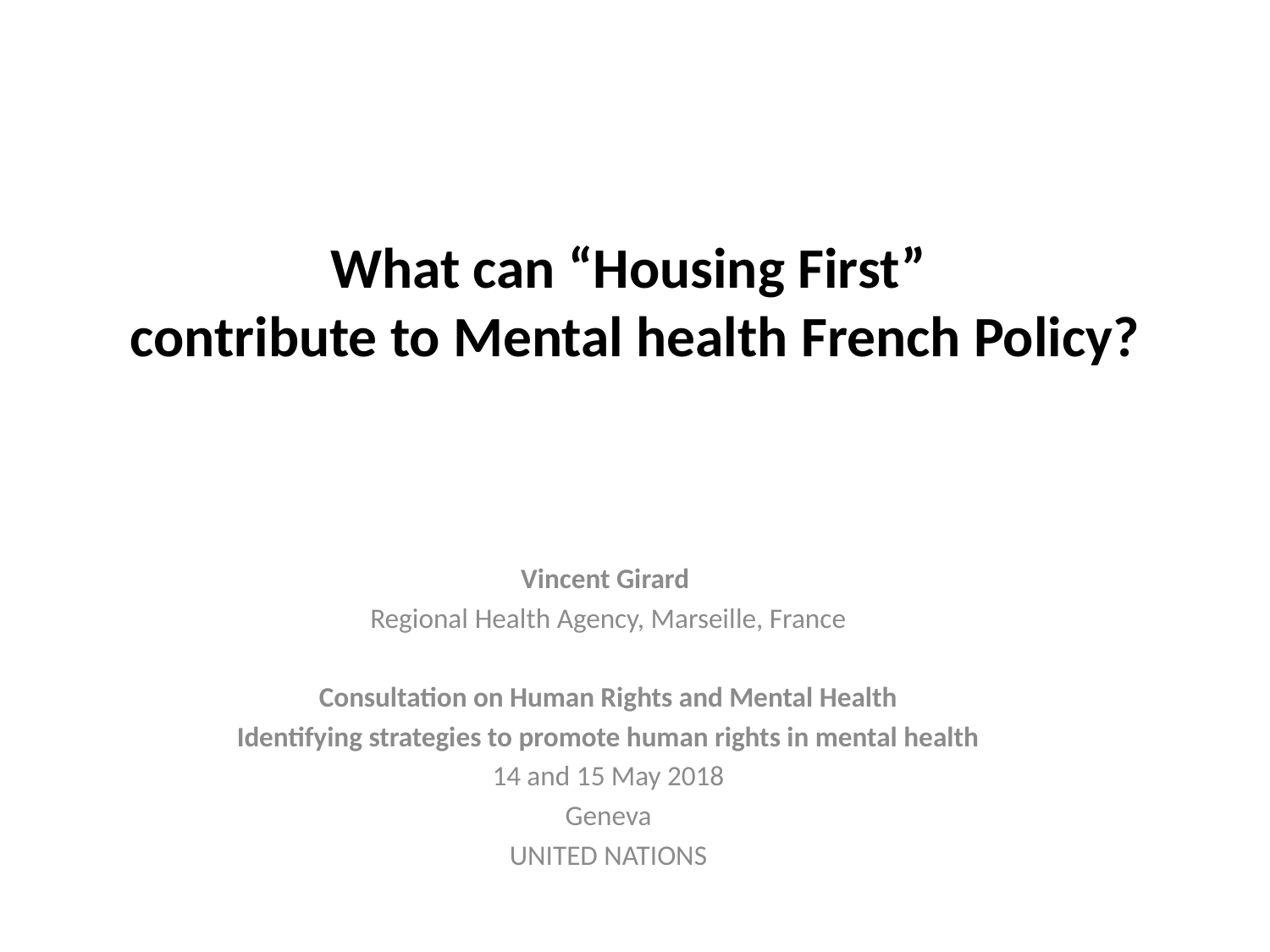

# What can “Housing First” contribute to Mental health French Policy?
Vincent Girard
Regional Health Agency, Marseille, France

Consultation on Human Rights and Mental Health
Identifying strategies to promote human rights in mental health
14 and 15 May 2018
Geneva
UNITED NATIONS